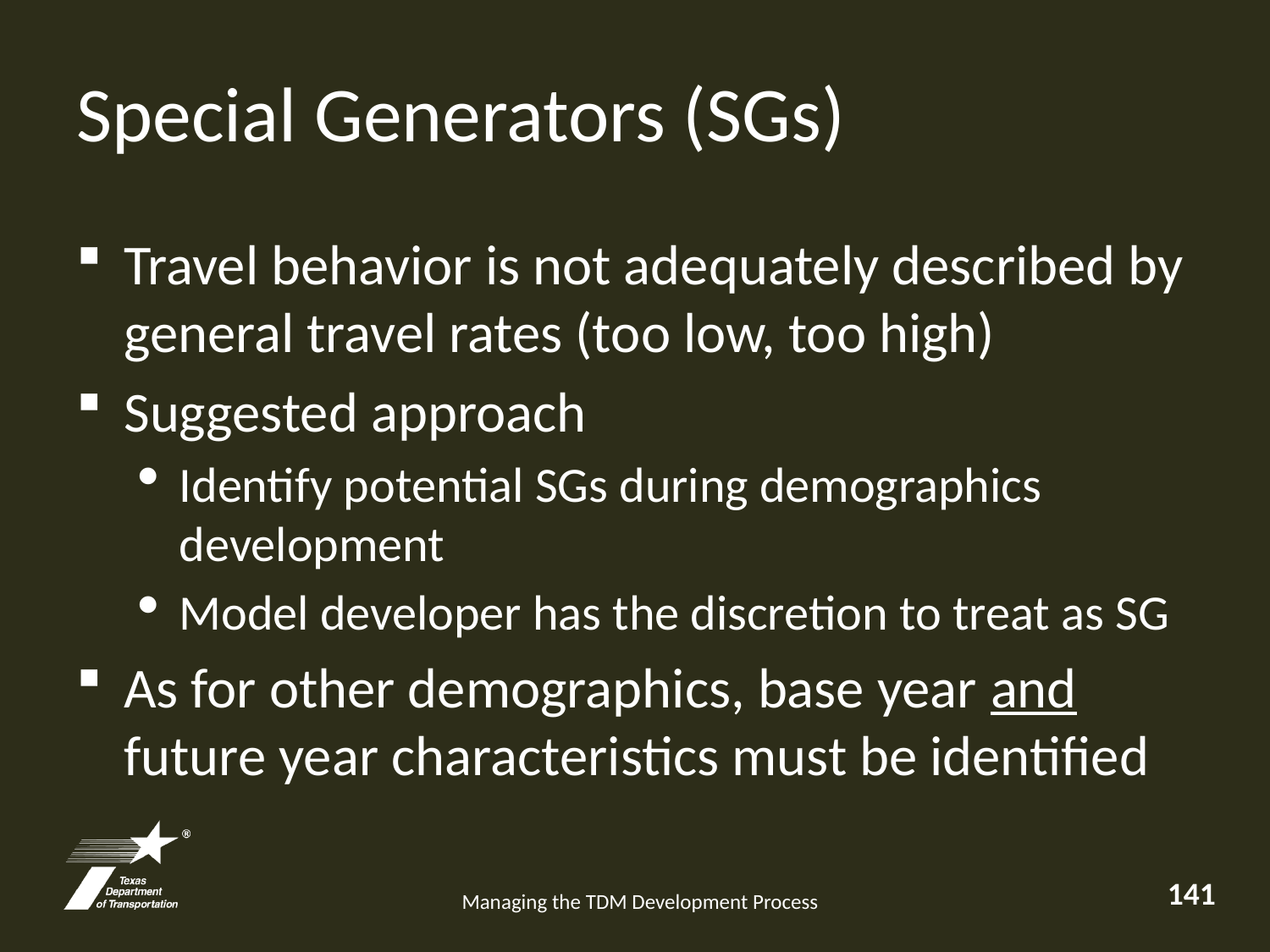

# Special Generators (SGs)
Travel behavior is not adequately described by general travel rates (too low, too high)
Suggested approach
Identify potential SGs during demographics development
Model developer has the discretion to treat as SG
As for other demographics, base year and future year characteristics must be identified